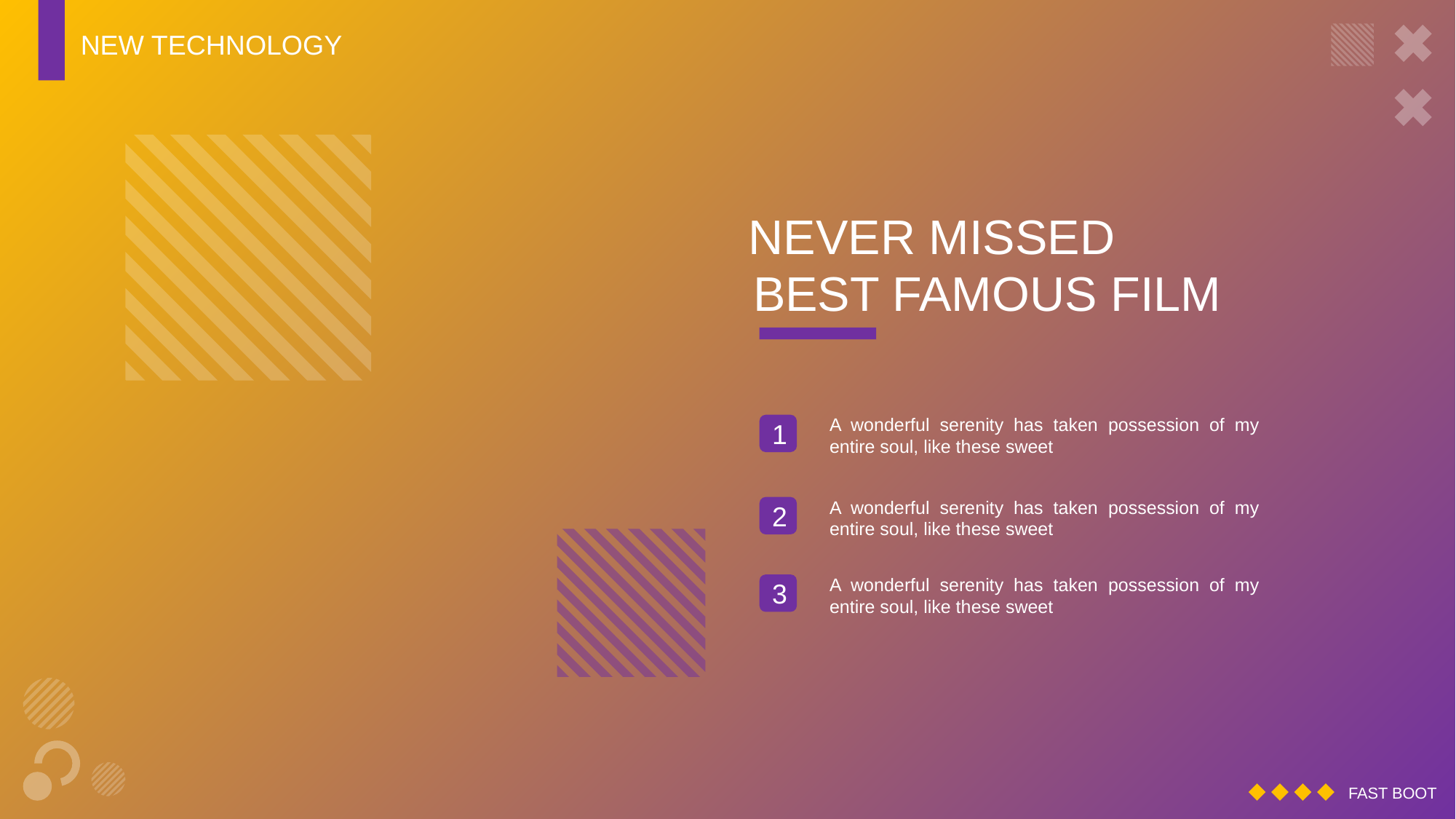

NEW TECHNOLOGY

NEVER MISSED
BEST FAMOUS FILM

A wonderful serenity has taken possession of my entire soul, like these sweet
1
A wonderful serenity has taken possession of my entire soul, like these sweet
2

A wonderful serenity has taken possession of my entire soul, like these sweet
3

FAST BOOT